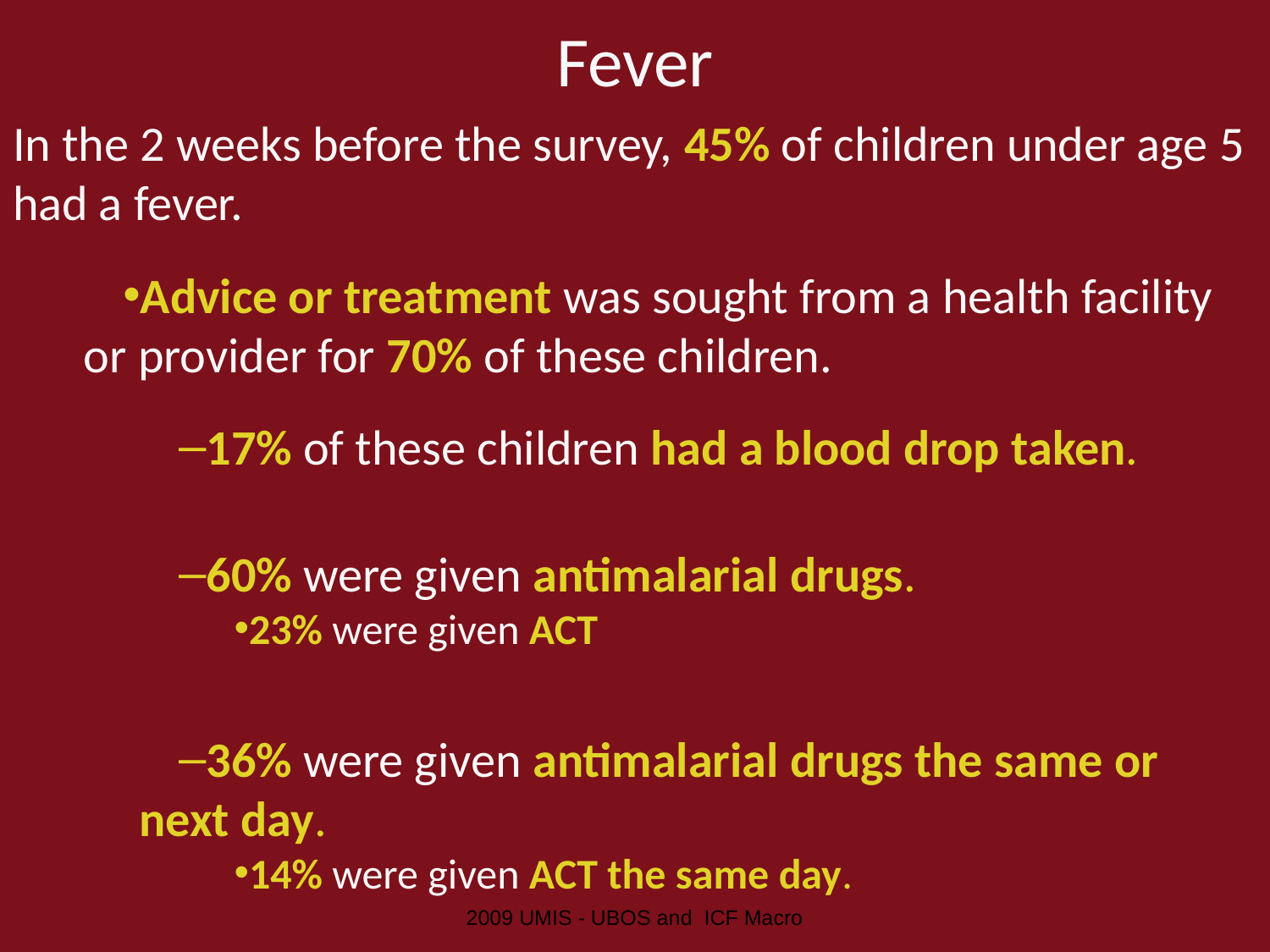

# Fever
In the 2 weeks before the survey, 45% of children under age 5 had a fever.

Advice or treatment was sought from a health facility or provider for 70% of these children.

17% of these children had a blood drop taken.

60% were given antimalarial drugs.
23% were given ACT

36% were given antimalarial drugs the same or next day.
14% were given ACT the same day.

2009 UMIS - UBOS and  ICF Macro